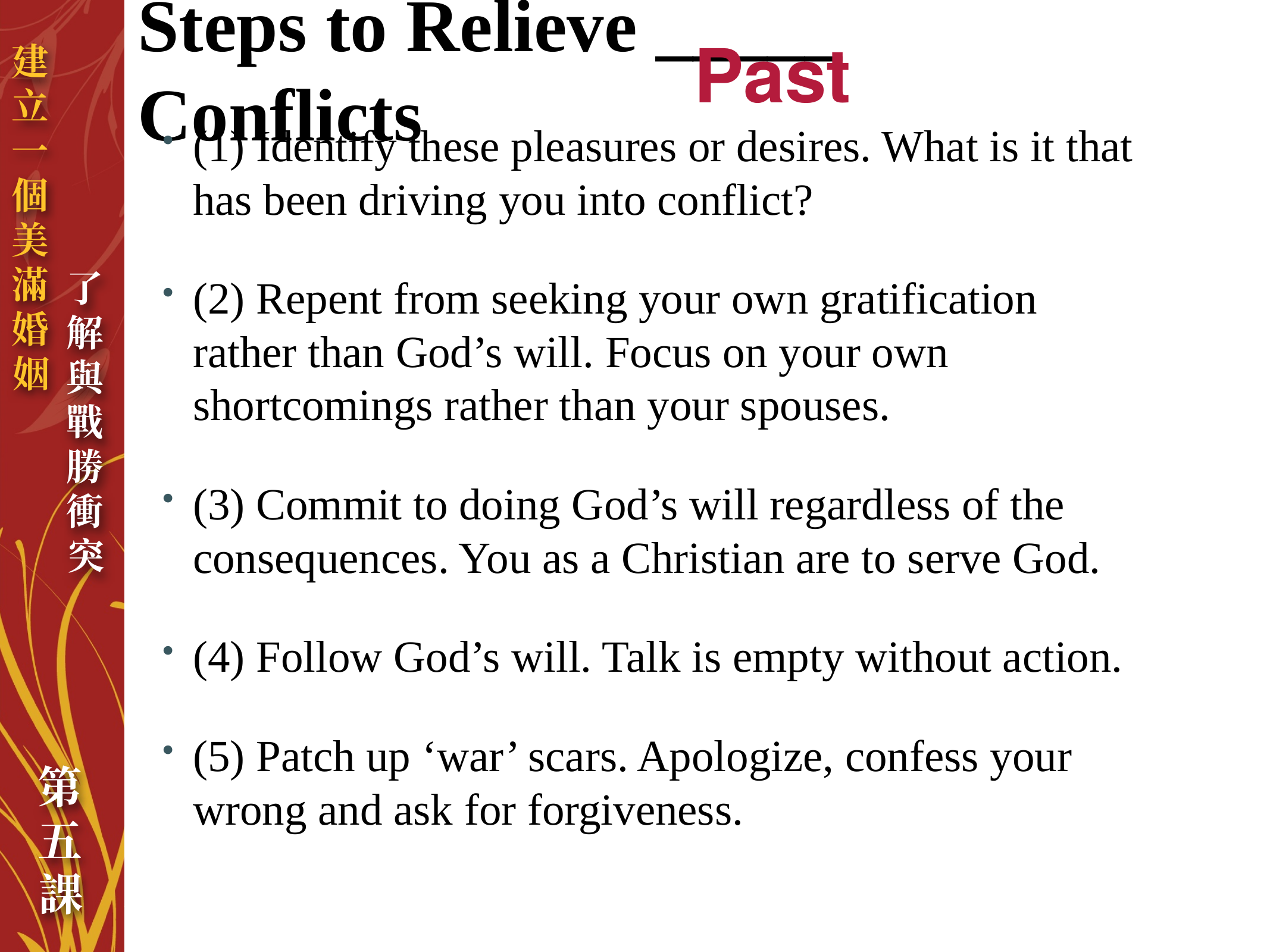

# Steps to Relieve _____ Conflicts
Past
(1) Identify these pleasures or desires. What is it that has been driving you into conflict?
(2) Repent from seeking your own gratification rather than God’s will. Focus on your own shortcomings rather than your spouses.
(3) Commit to doing God’s will regardless of the consequences. You as a Christian are to serve God.
(4) Follow God’s will. Talk is empty without action.
(5) Patch up ‘war’ scars. Apologize, confess your wrong and ask for forgiveness.